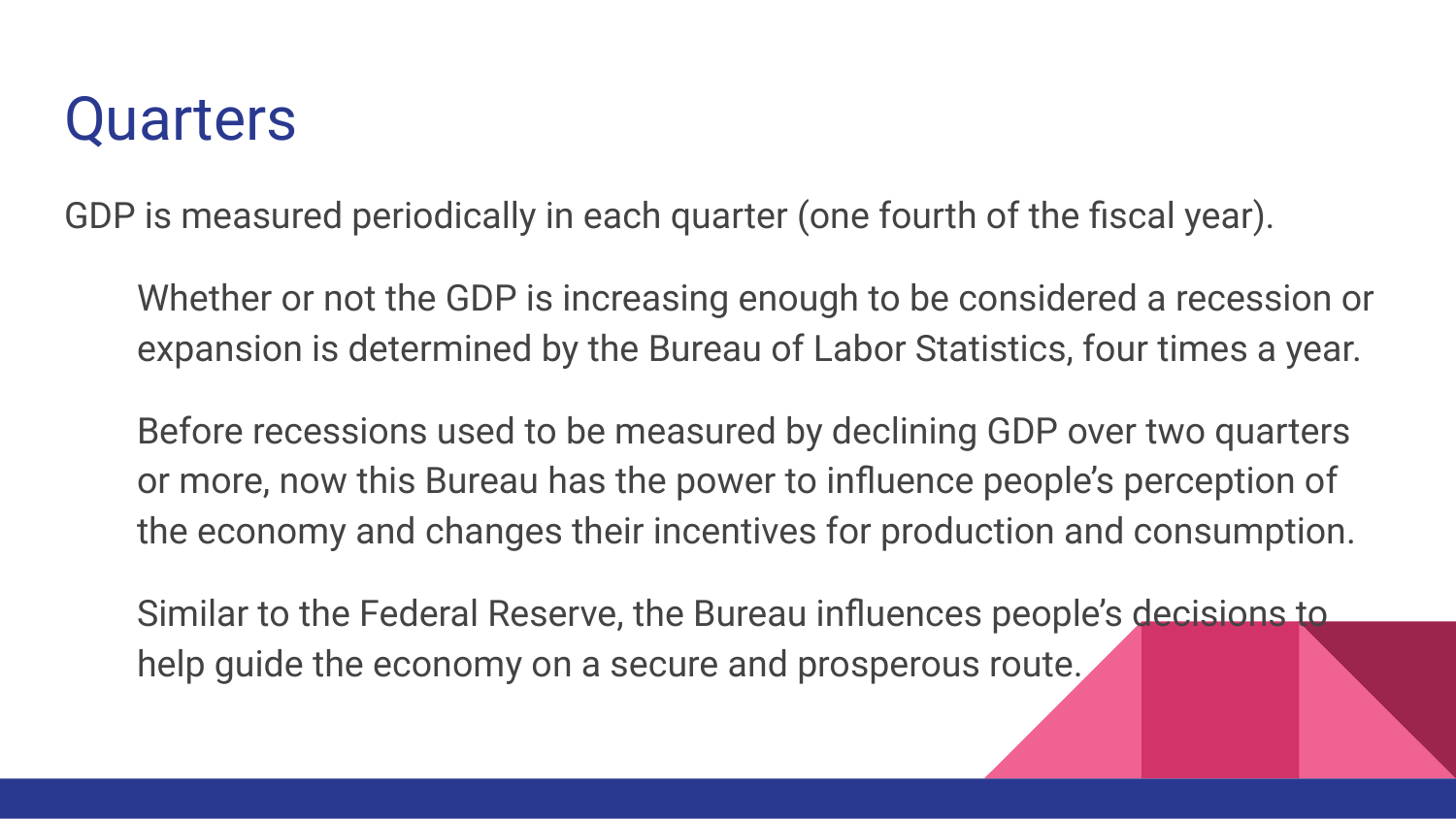

# Quarters
GDP is measured periodically in each quarter (one fourth of the fiscal year).
Whether or not the GDP is increasing enough to be considered a recession or expansion is determined by the Bureau of Labor Statistics, four times a year.
Before recessions used to be measured by declining GDP over two quarters or more, now this Bureau has the power to influence people’s perception of the economy and changes their incentives for production and consumption.
Similar to the Federal Reserve, the Bureau influences people’s decisions to help guide the economy on a secure and prosperous route.